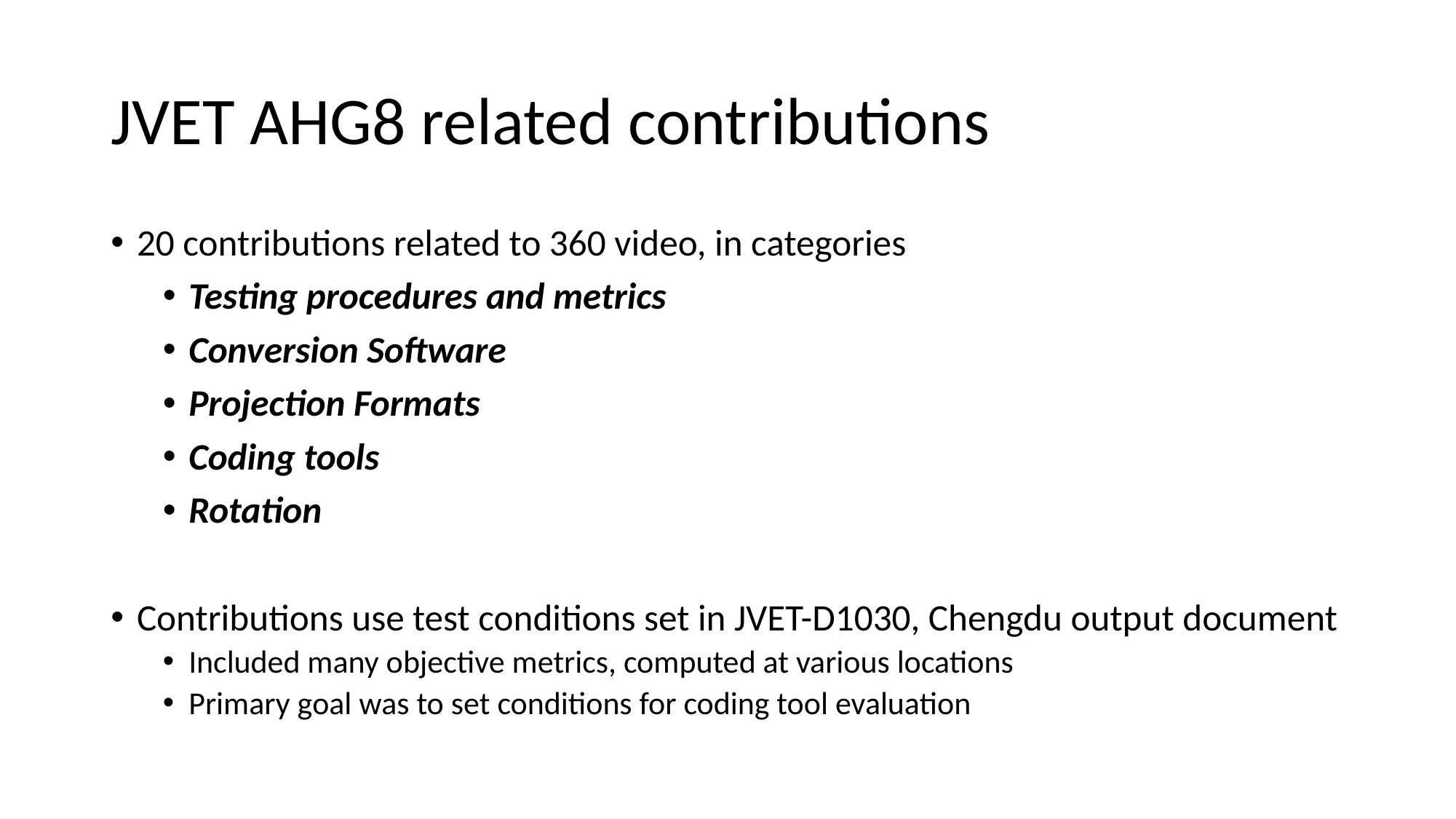

# JVET AHG8 related contributions
20 contributions related to 360 video, in categories
Testing procedures and metrics
Conversion Software
Projection Formats
Coding tools
Rotation

Contributions use test conditions set in JVET-D1030, Chengdu output document
Included many objective metrics, computed at various locations
Primary goal was to set conditions for coding tool evaluation